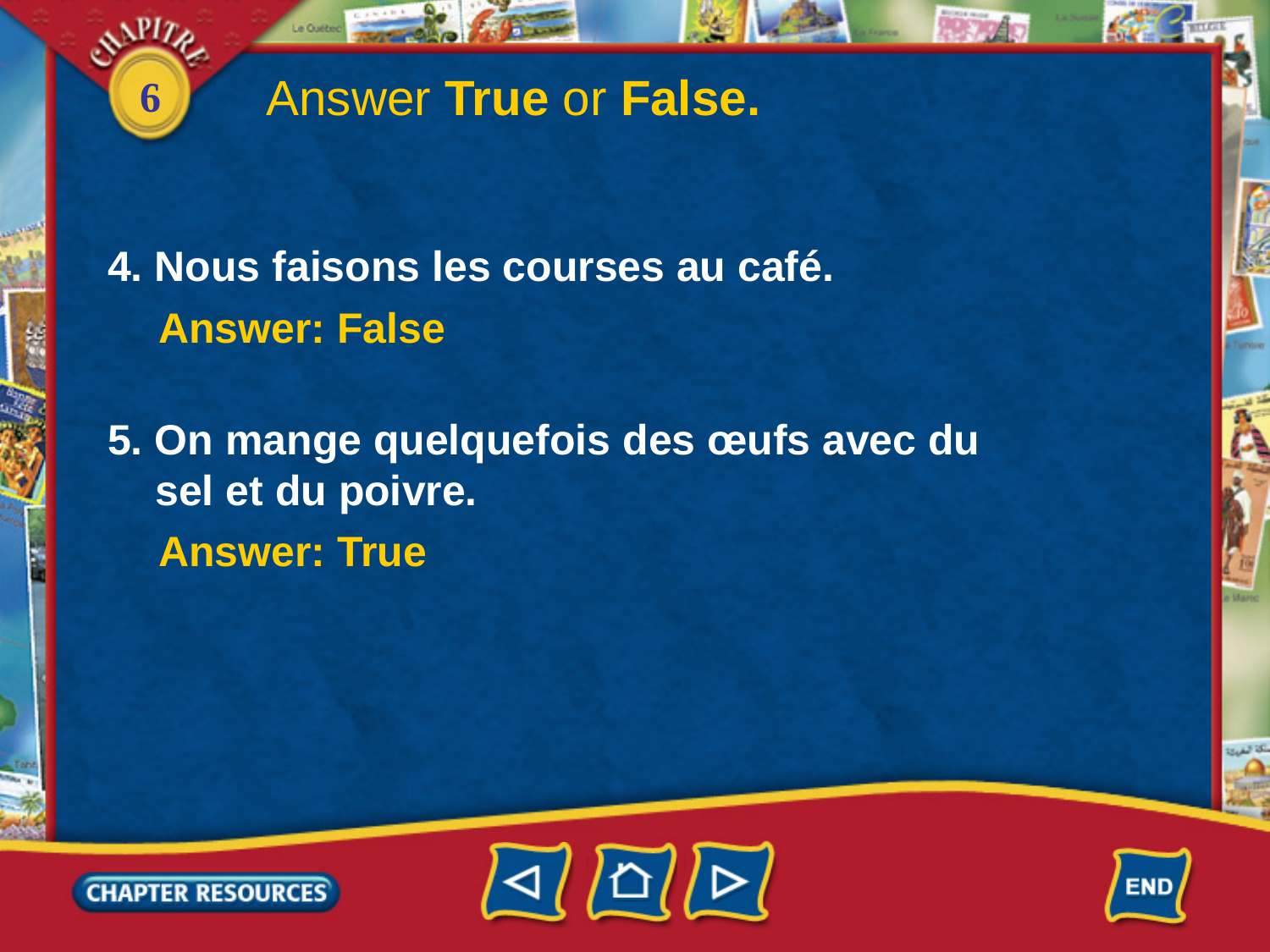

Answer True or False.
4. Nous faisons les courses au café.
Answer: False
5. On mange quelquefois des œufs avec du
    sel et du poivre.
Answer: True